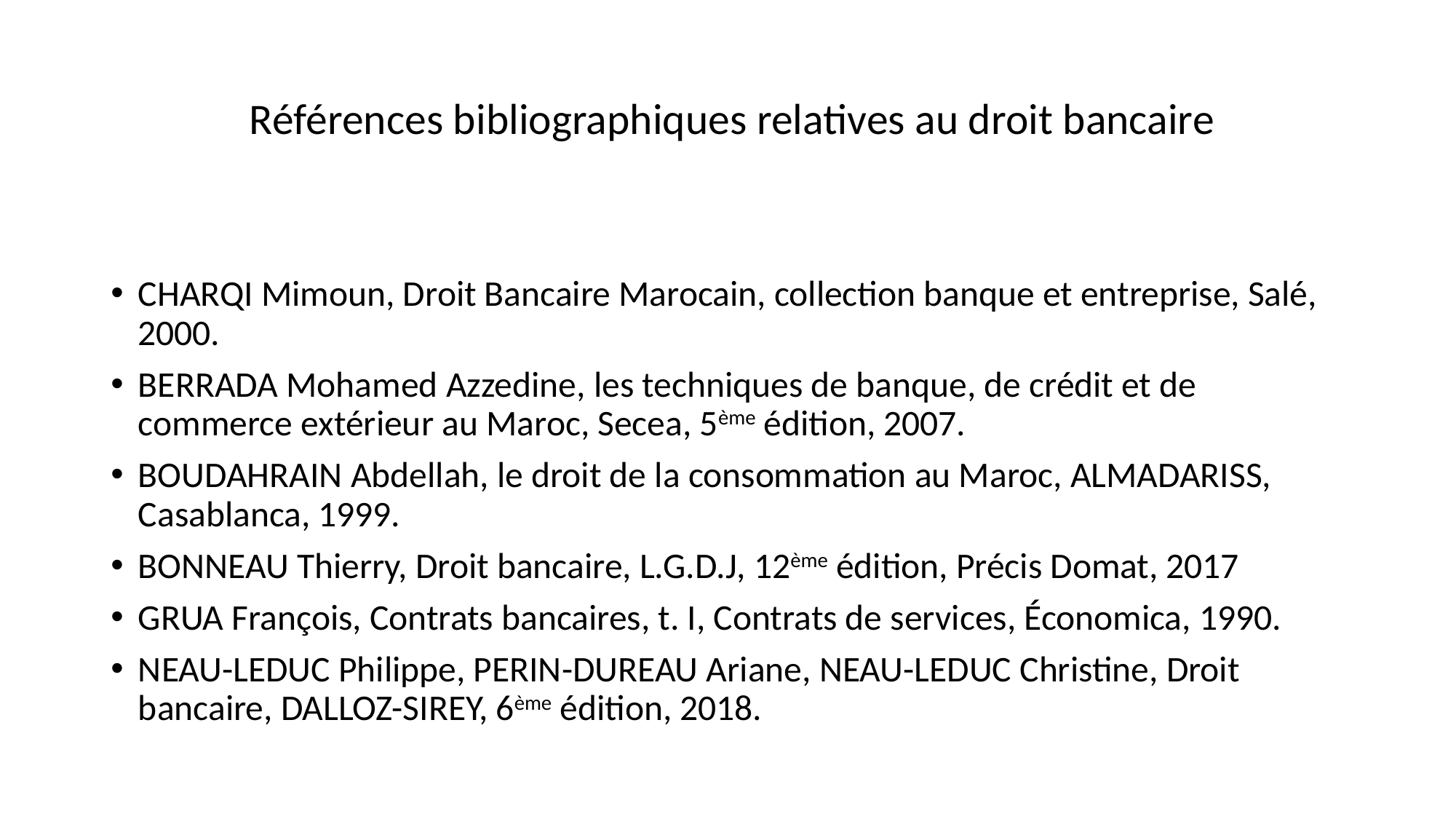

# Références bibliographiques relatives au droit bancaire

CHARQI Mimoun, Droit Bancaire Marocain, collection banque et entreprise, Salé, 2000.
BERRADA Mohamed Azzedine, les techniques de banque, de crédit et de commerce extérieur au Maroc, Secea, 5ème édition, 2007.
BOUDAHRAIN Abdellah, le droit de la consommation au Maroc, ALMADARISS, Casablanca, 1999.
BONNEAU Thierry, Droit bancaire, L.G.D.J, 12ème édition, Précis Domat, 2017
GRUA François, Contrats bancaires, t. I, Contrats de services, Économica, 1990.
NEAU-LEDUC Philippe, PERIN-DUREAU Ariane, NEAU-LEDUC Christine, Droit bancaire, DALLOZ-SIREY, 6ème édition, 2018.